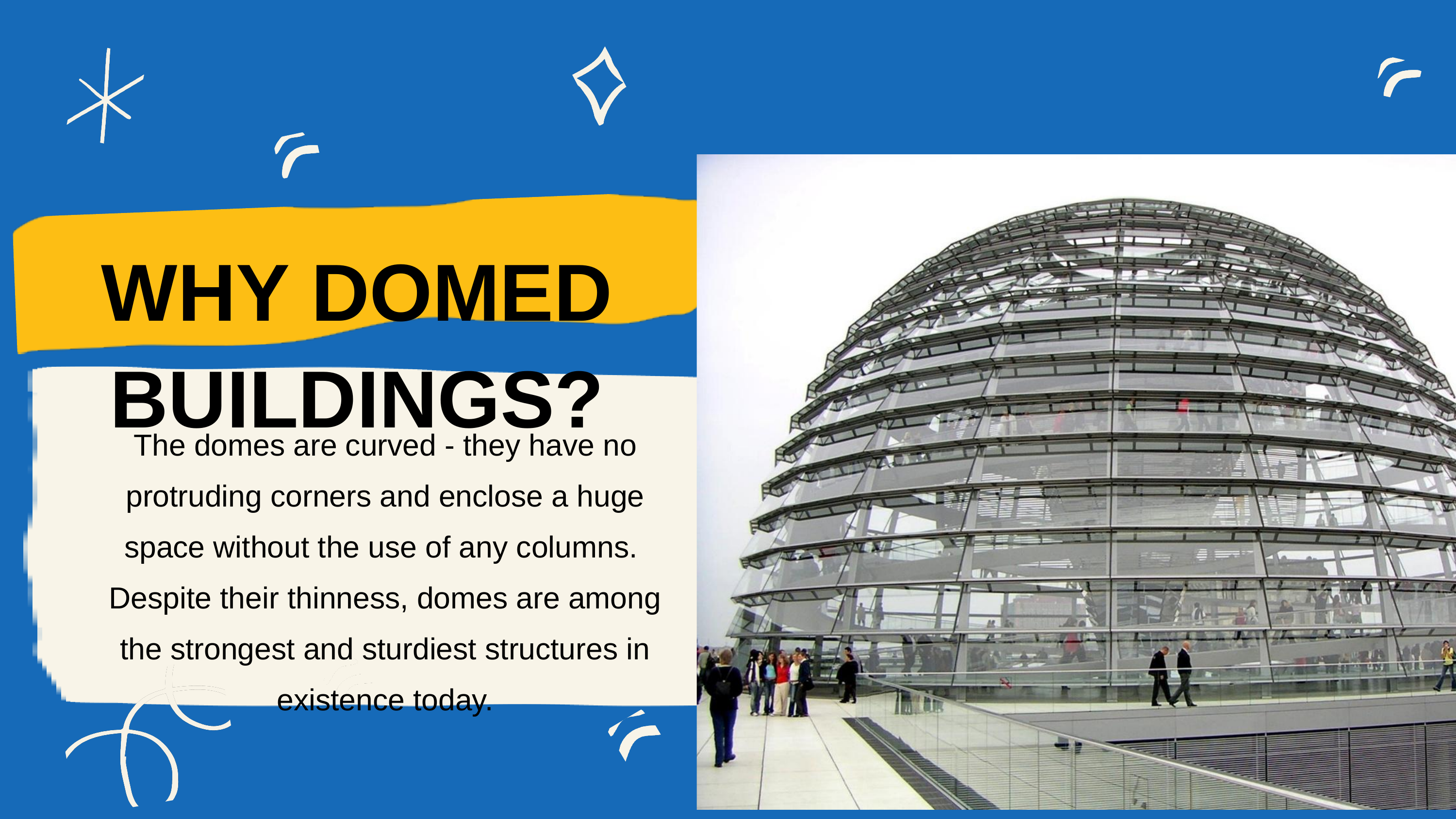

WHY DOMED BUILDINGS?
The domes are curved - they have no protruding corners and enclose a huge space without the use of any columns.
Despite their thinness, domes are among the strongest and sturdiest structures in existence today.